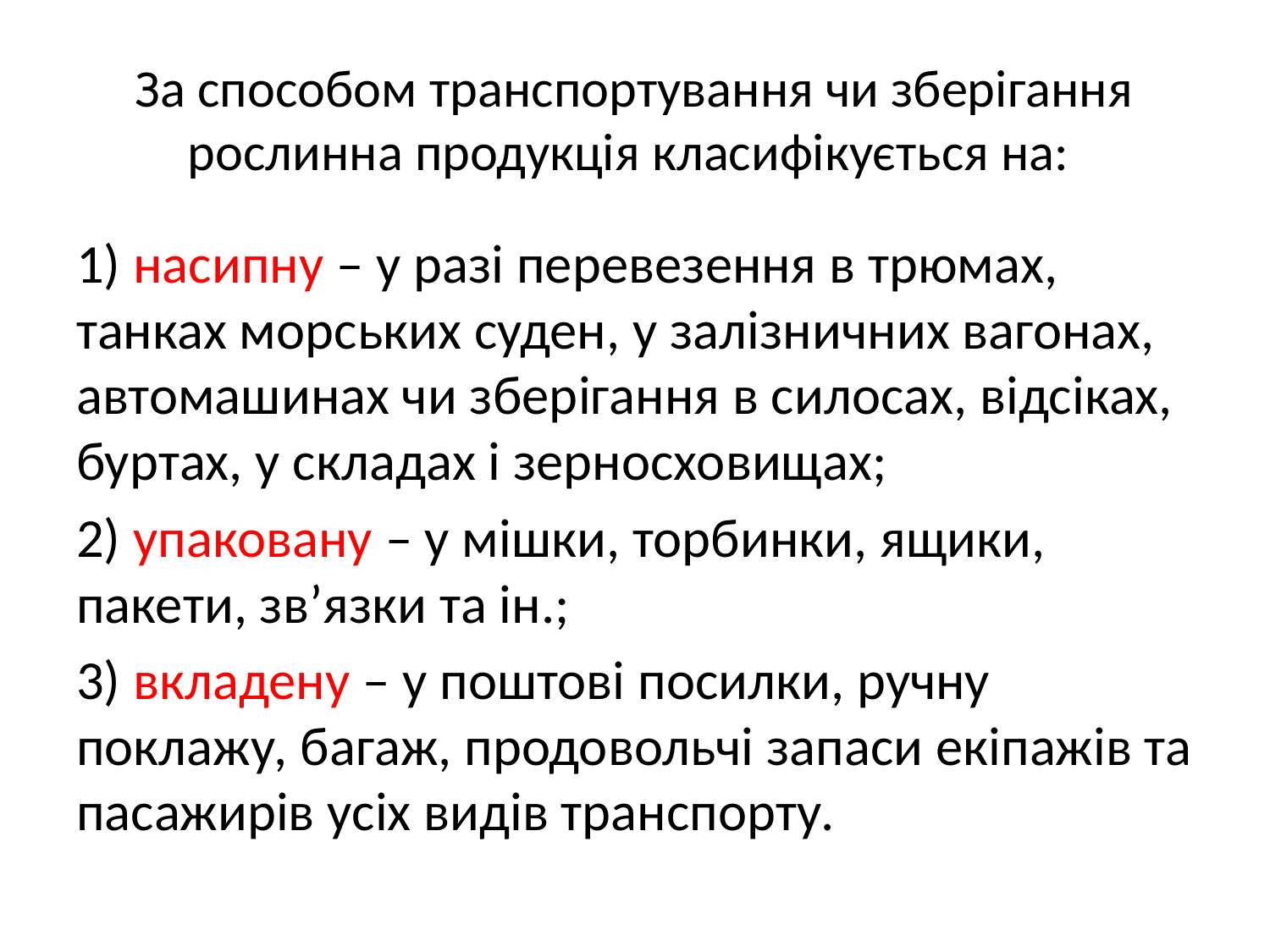

# За способом транспортування чи зберігання рослинна продукція класифікується на:
1) насипну – у разі перевезення в трюмах, танках морських суден, у залізничних вагонах, автомашинах чи зберігання в силосах, відсіках, буртах, у складах і зерносховищах;
2) упаковану – у мішки, торбинки, ящики, пакети, зв’язки та ін.;
3) вкладену – у поштові посилки, ручну поклажу, багаж, продовольчі запаси екіпажів та пасажирів усіх видів транспорту.